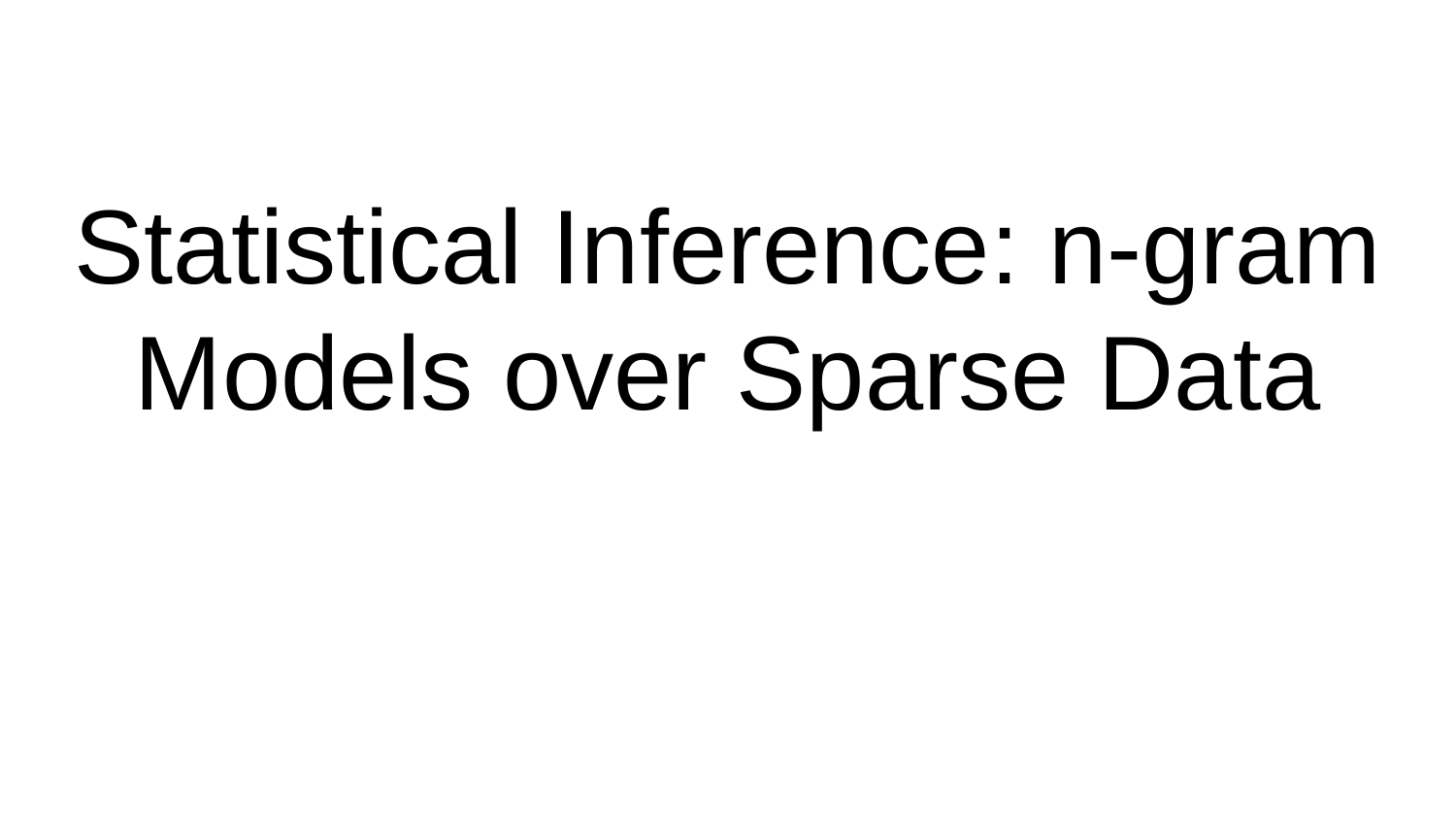

# Statistical Inference: n-gram Models over Sparse Data